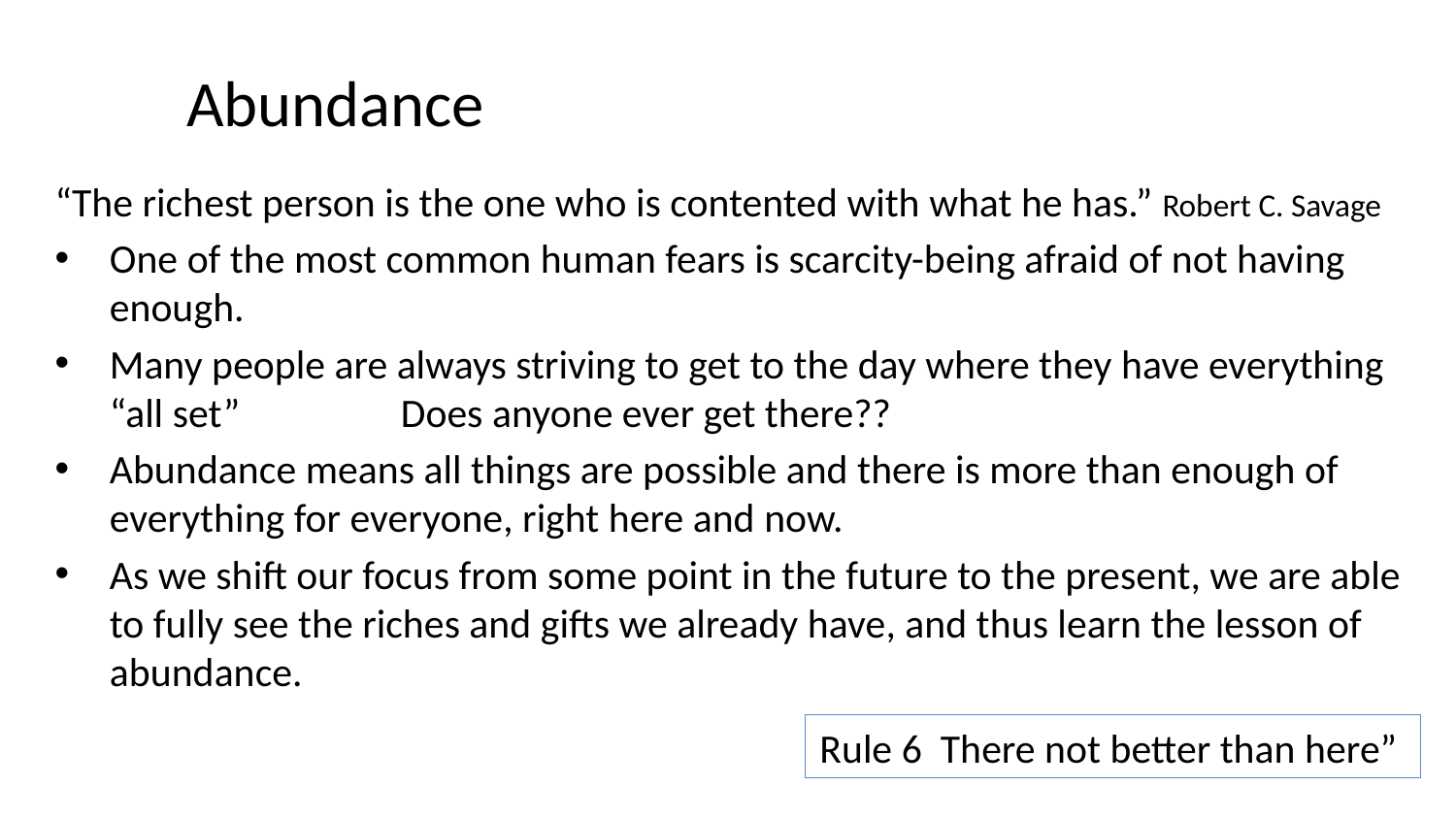

# Abundance
“The richest person is the one who is contented with what he has.” Robert C. Savage
One of the most common human fears is scarcity-being afraid of not having enough.
Many people are always striving to get to the day where they have everything “all set”		Does anyone ever get there??
Abundance means all things are possible and there is more than enough of everything for everyone, right here and now.
As we shift our focus from some point in the future to the present, we are able to fully see the riches and gifts we already have, and thus learn the lesson of abundance.
Rule 6  There not better than here”